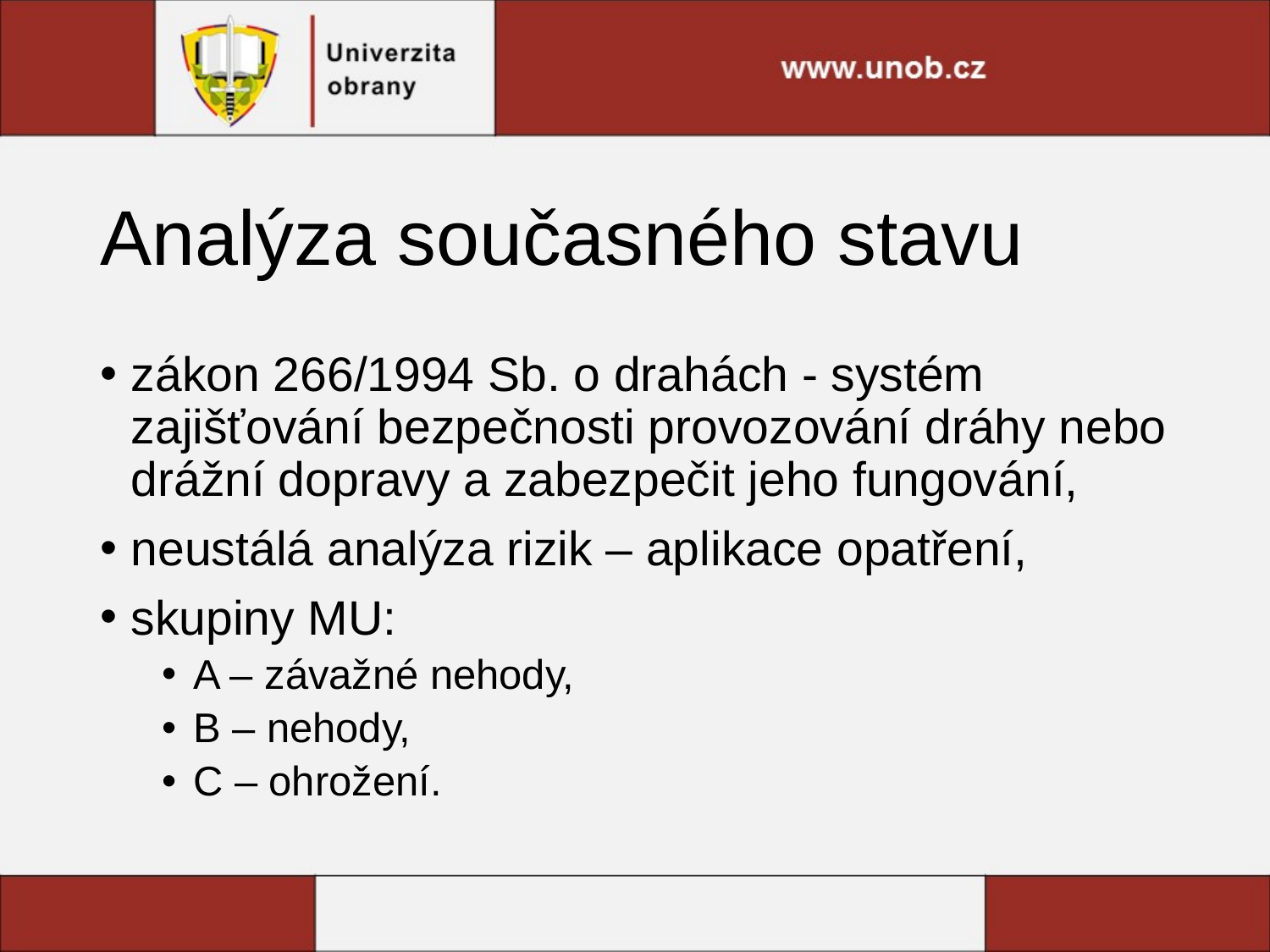

# Analýza současného stavu
zákon 266/1994 Sb. o drahách - systém zajišťování bezpečnosti provozování dráhy nebo drážní dopravy a zabezpečit jeho fungování,
neustálá analýza rizik – aplikace opatření,
skupiny MU:
A – závažné nehody,
B – nehody,
C – ohrožení.